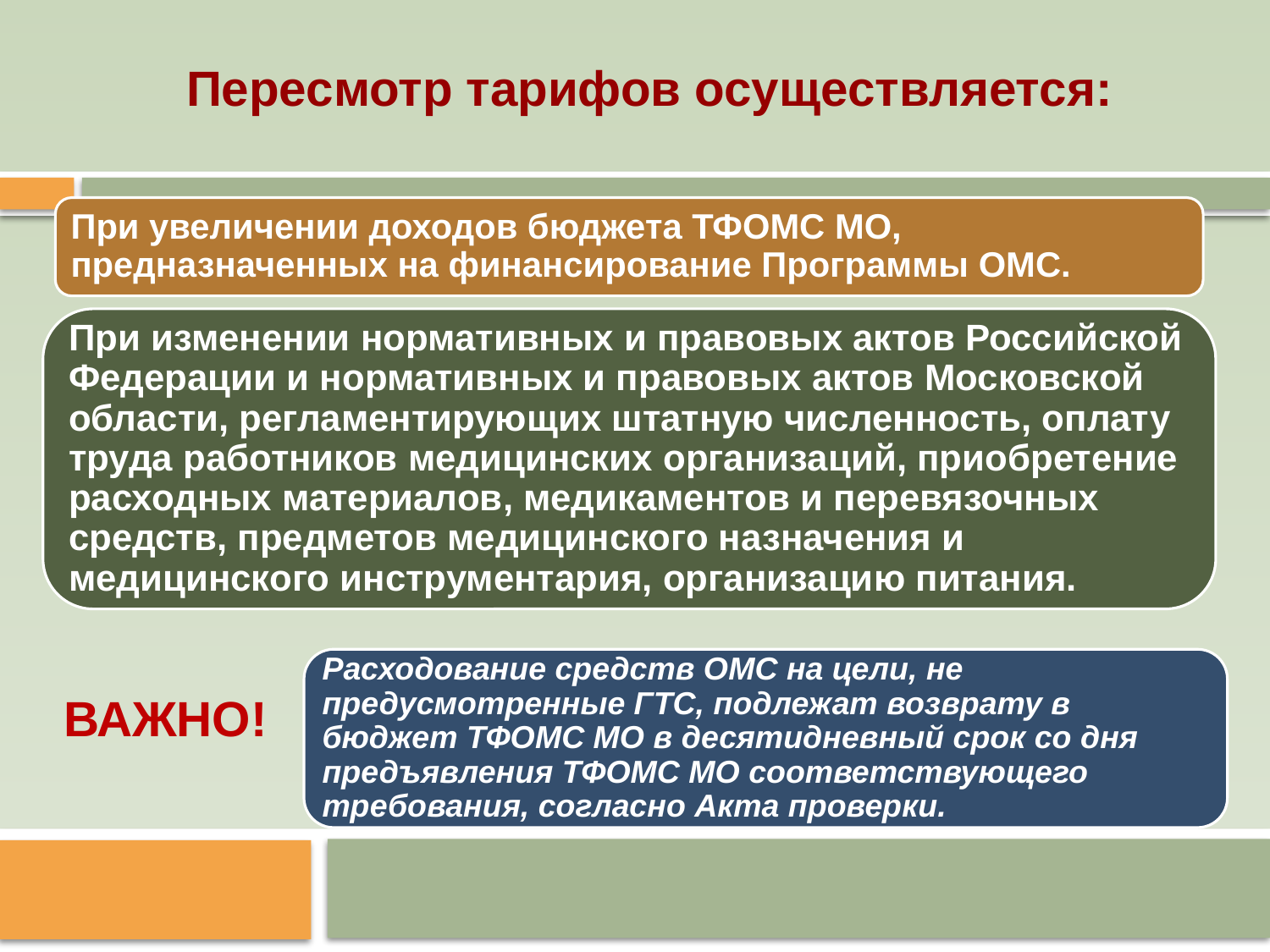

Пересмотр тарифов осуществляется:
При увеличении доходов бюджета ТФОМС МО, предназначенных на финансирование Программы ОМС.
При изменении нормативных и правовых актов Российской Федерации и нормативных и правовых актов Московской области, регламентирующих штатную численность, оплату труда работников медицинских организаций, приобретение расходных материалов, медикаментов и перевязочных средств, предметов медицинского назначения и медицинского инструментария, организацию питания.
Расходование средств ОМС на цели, не предусмотренные ГТС, подлежат возврату в бюджет ТФОМС МО в десятидневный срок со дня предъявления ТФОМС МО соответствующего требования, согласно Акта проверки.
ВАЖНО!